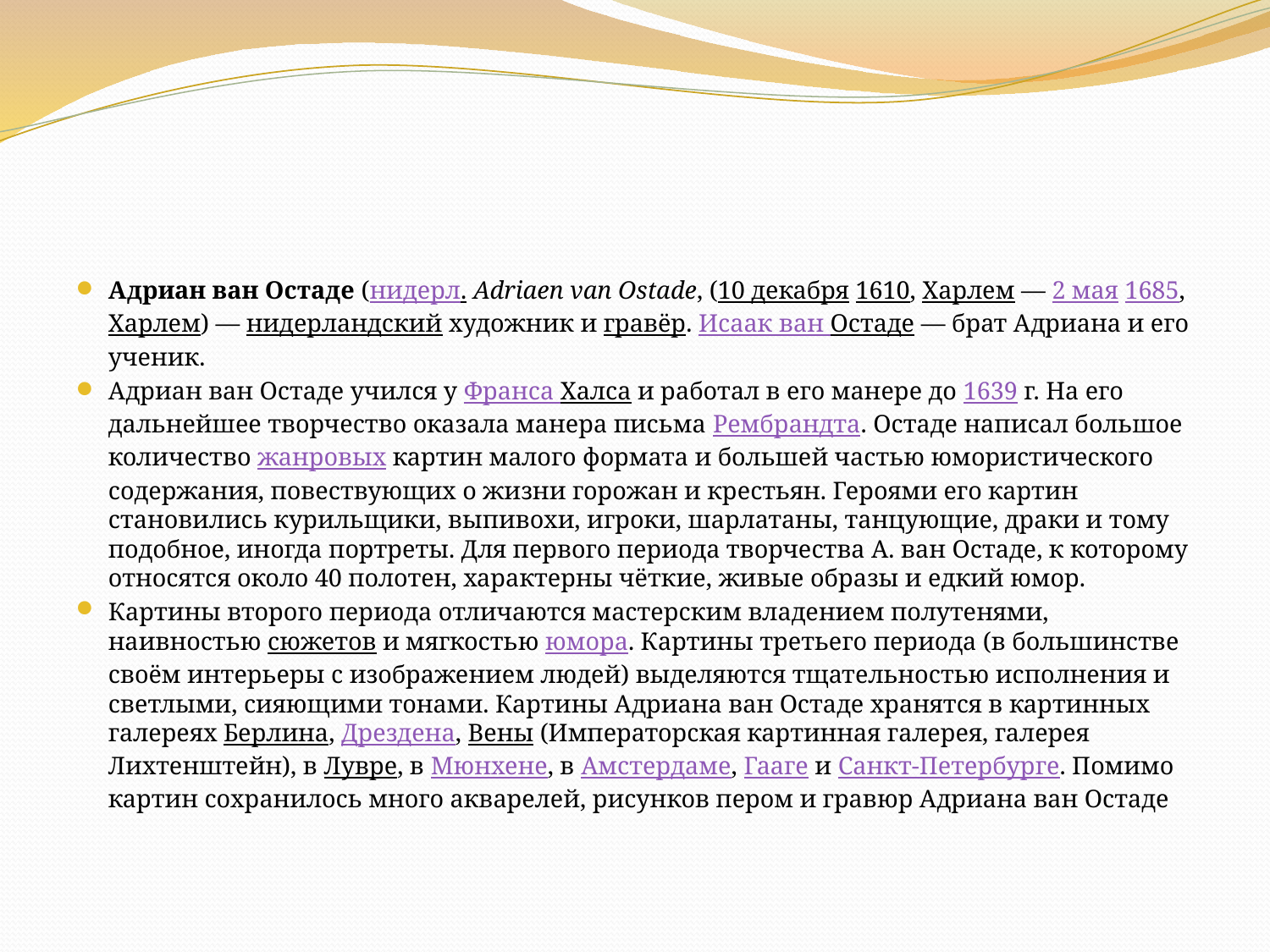

#
Адриан ван Остаде (нидерл. Adriaen van Ostade, (10 декабря 1610, Харлем — 2 мая 1685, Харлем) — нидерландский художник и гравёр. Исаак ван Остаде — брат Адриана и его ученик.
Адриан ван Остаде учился у Франса Халса и работал в его манере до 1639 г. На его дальнейшее творчество оказала манера письма Рембрандта. Остаде написал большое количество жанровых картин малого формата и большей частью юмористического содержания, повествующих о жизни горожан и крестьян. Героями его картин становились курильщики, выпивохи, игроки, шарлатаны, танцующие, драки и тому подобное, иногда портреты. Для первого периода творчества А. ван Остаде, к которому относятся около 40 полотен, характерны чёткие, живые образы и едкий юмор.
Картины второго периода отличаются мастерским владением полутенями, наивностью сюжетов и мягкостью юмора. Картины третьего периода (в большинстве своём интерьеры с изображением людей) выделяются тщательностью исполнения и светлыми, сияющими тонами. Картины Адриана ван Остаде хранятся в картинных галереях Берлина, Дрездена, Вены (Императорская картинная галерея, галерея Лихтенштейн), в Лувре, в Мюнхене, в Амстердаме, Гааге и Санкт-Петербурге. Помимо картин сохранилось много акварелей, рисунков пером и гравюр Адриана ван Остаде